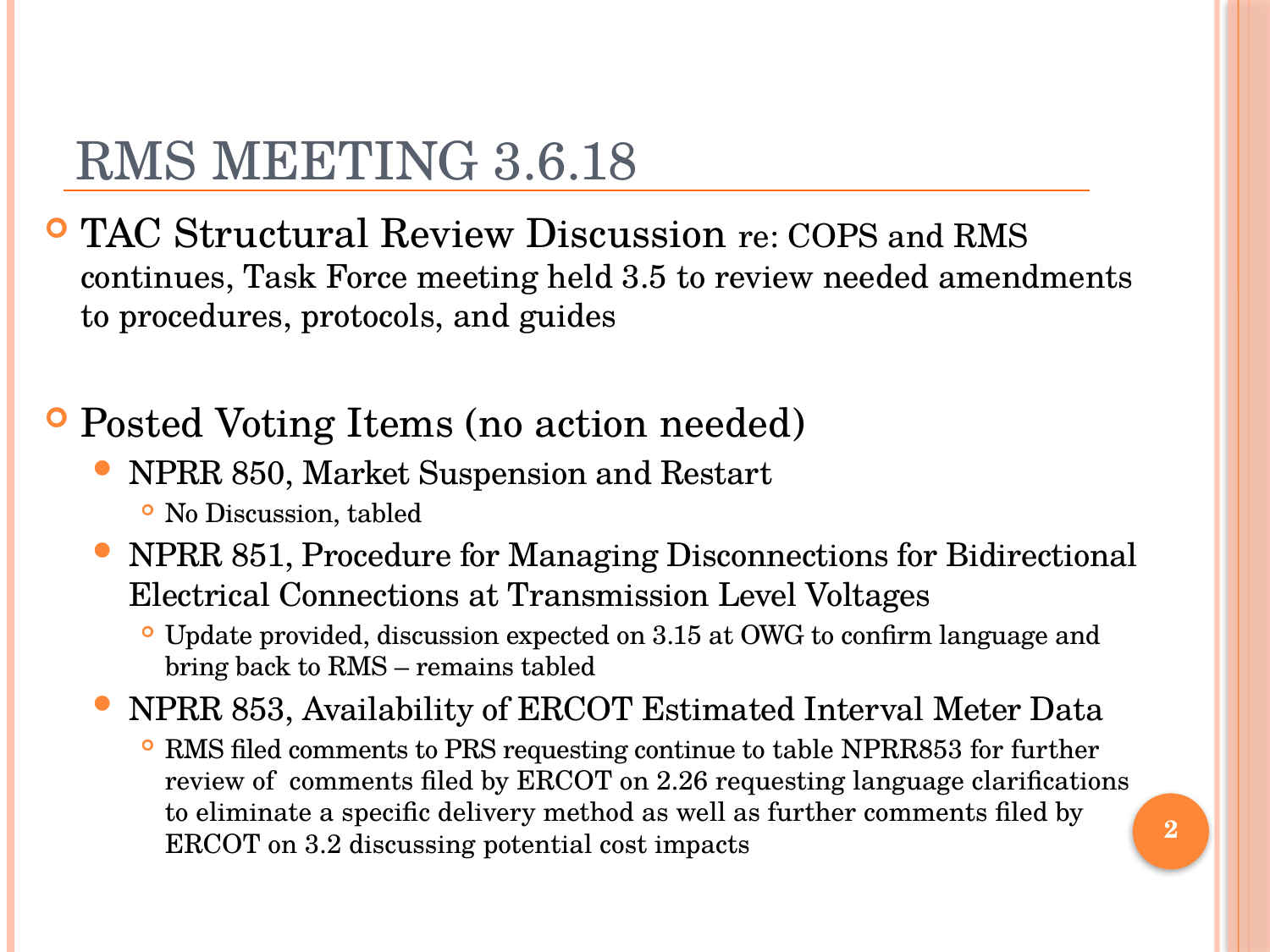

# RMS Meeting 3.6.18
TAC Structural Review Discussion re: COPS and RMS continues, Task Force meeting held 3.5 to review needed amendments to procedures, protocols, and guides

Posted Voting Items (no action needed)
NPRR 850, Market Suspension and Restart
No Discussion, tabled
NPRR 851, Procedure for Managing Disconnections for Bidirectional Electrical Connections at Transmission Level Voltages
Update provided, discussion expected on 3.15 at OWG to confirm language and bring back to RMS – remains tabled
NPRR 853, Availability of ERCOT Estimated Interval Meter Data
RMS filed comments to PRS requesting continue to table NPRR853 for further review of  comments filed by ERCOT on 2.26 requesting language clarifications to eliminate a specific delivery method as well as further comments filed by ERCOT on 3.2 discussing potential cost impacts

2